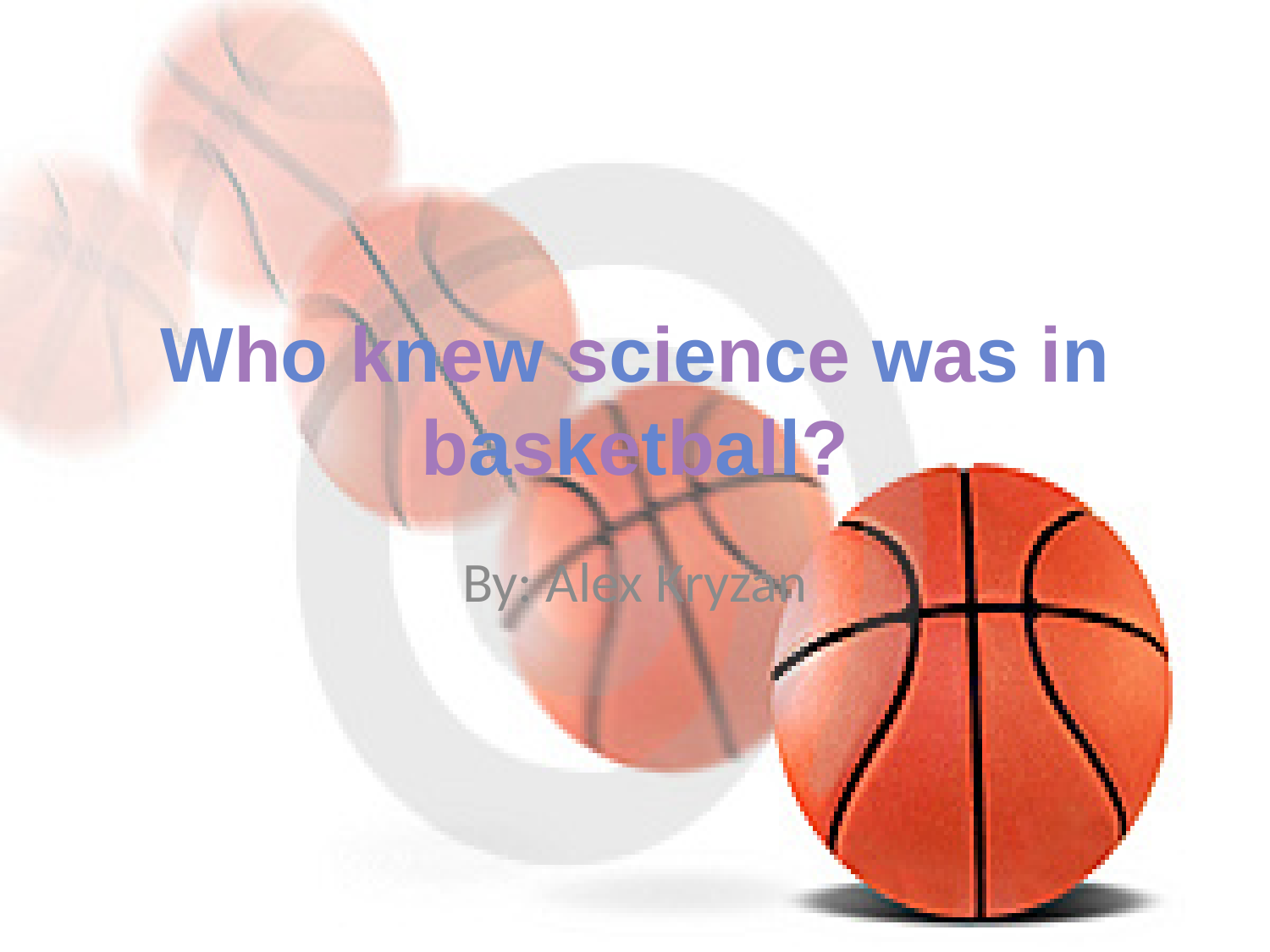

# Who knew science was in basketball?
By: Alex Kryzan